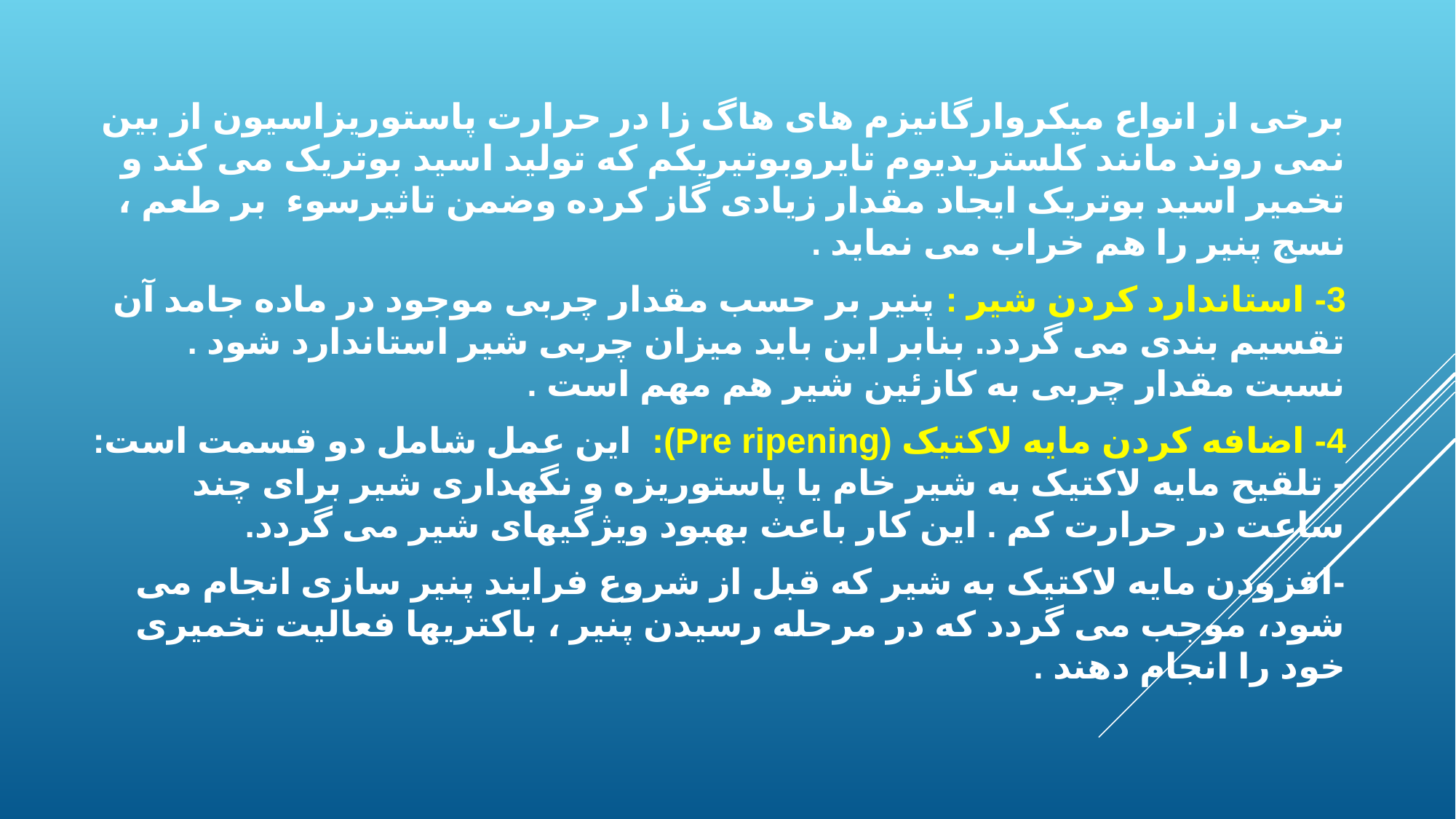

برخی از انواع میکروارگانیزم های هاگ زا در حرارت پاستوریزاسیون از بین نمی روند مانند کلستریدیوم تایروبوتیریکم که تولید اسید بوتریک می کند و تخمیر اسید بوتریک ایجاد مقدار زیادی گاز کرده وضمن تاثیرسوء  بر طعم ، نسج پنیر را هم خراب می نماید .
3- استاندارد کردن شیر : پنیر بر حسب مقدار چربی موجود در ماده جامد آن تقسیم بندی می گردد. بنابر این باید میزان چربی شیر استاندارد شود . نسبت مقدار چربی به کازئین شیر هم مهم است .
4- اضافه کردن مایه لاکتیک (Pre ripening):  این عمل شامل دو قسمت است: - تلقیح مایه لاکتیک به شیر خام یا پاستوریزه و نگهداری شیر برای چند ساعت در حرارت کم . این کار باعث بهبود ویژگیهای شیر می گردد.
-افزودن مایه لاکتیک به شیر که قبل از شروع فرایند پنیر سازی انجام می شود، موجب می گردد که در مرحله رسیدن پنیر ، باکتریها فعالیت تخمیری خود را انجام دهند .